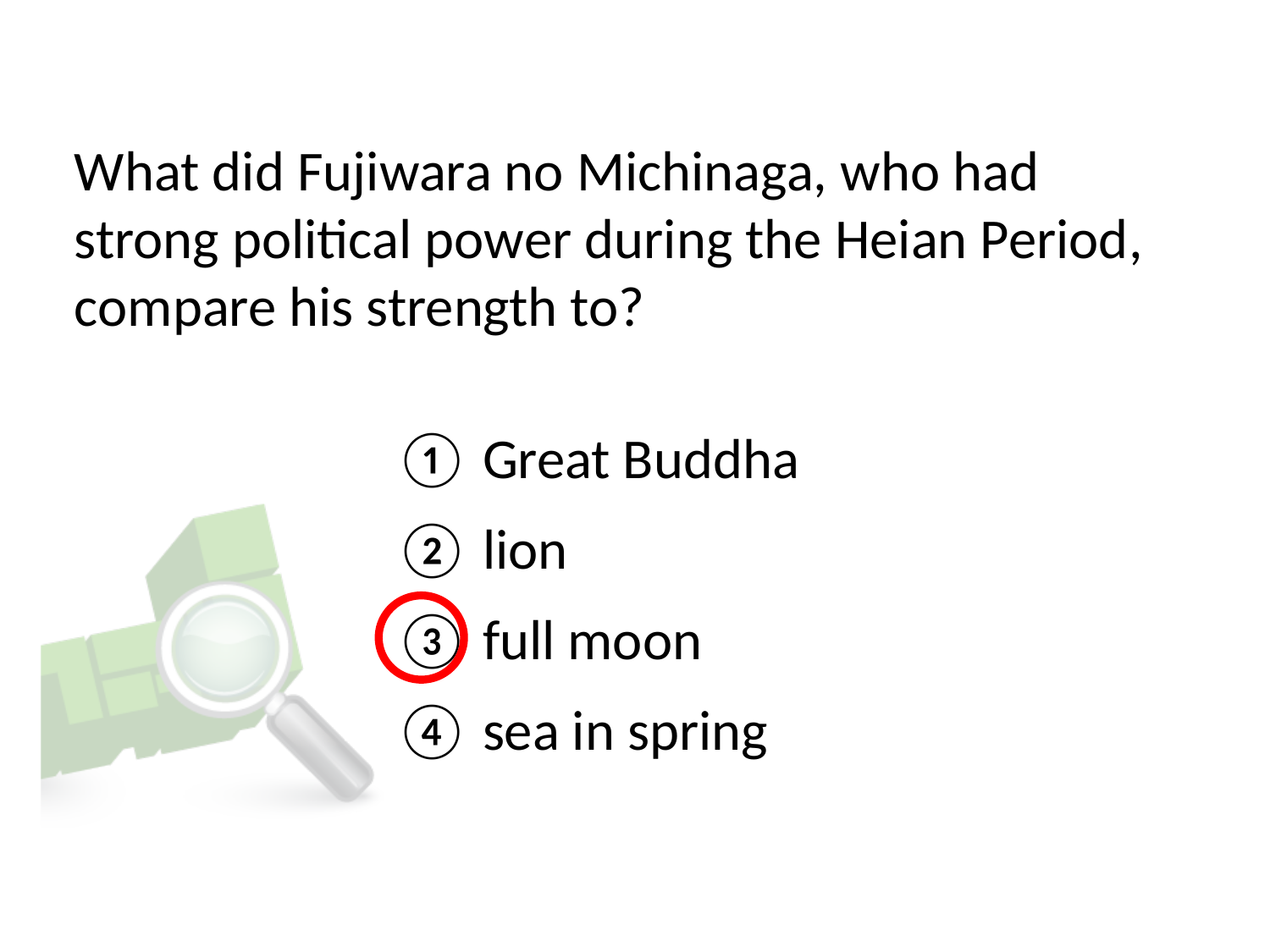

# What did Fujiwara no Michinaga, who had strong political power during the Heian Period, compare his strength to?
① Great Buddha
② lion
③ full moon
④ sea in spring